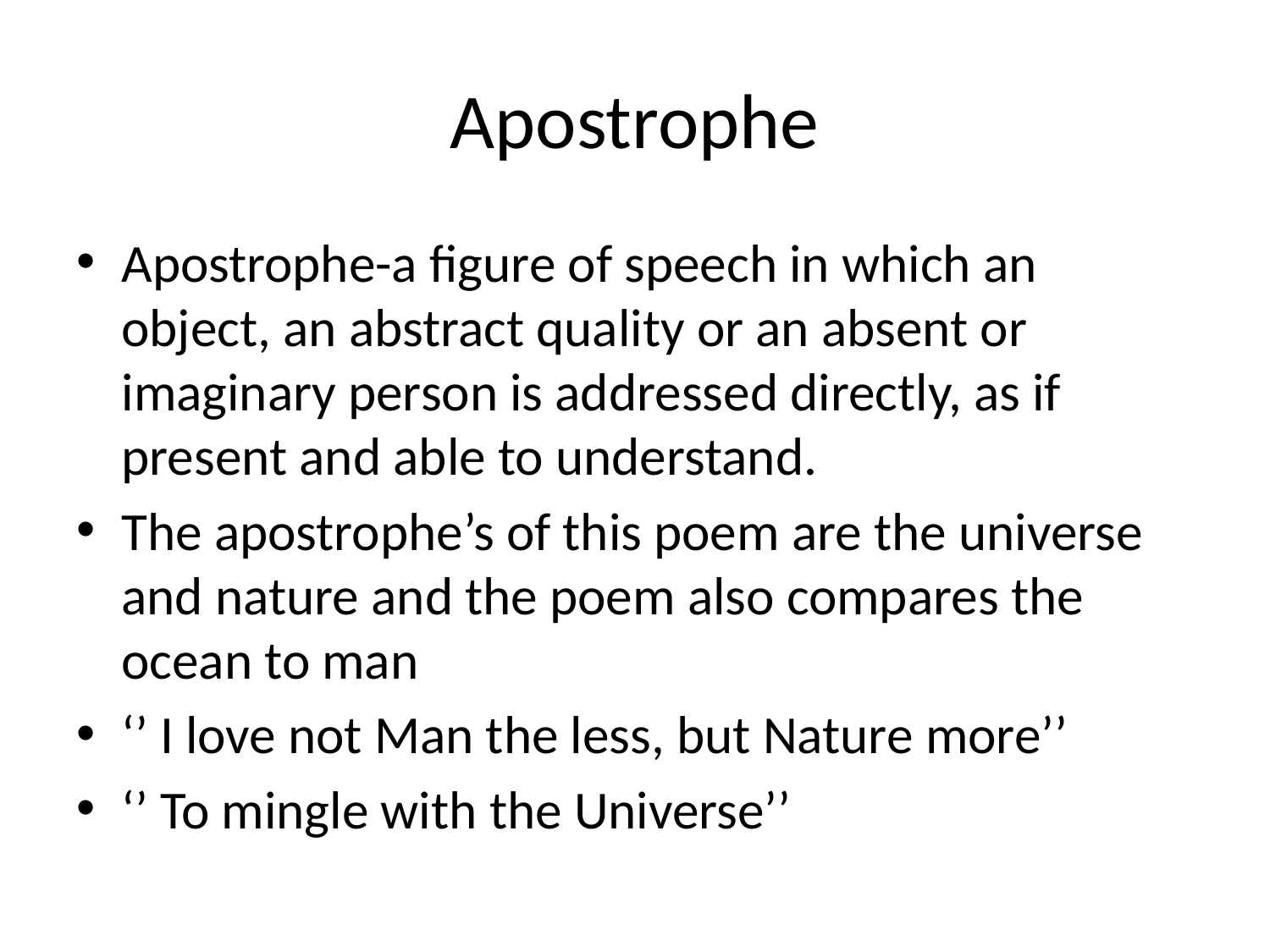

# Apostrophe
Apostrophe-a figure of speech in which an object, an abstract quality or an absent or imaginary person is addressed directly, as if present and able to understand.
The apostrophe’s of this poem are the universe and nature and the poem also compares the ocean to man
‘’ I love not Man the less, but Nature more’’
‘’ To mingle with the Universe’’